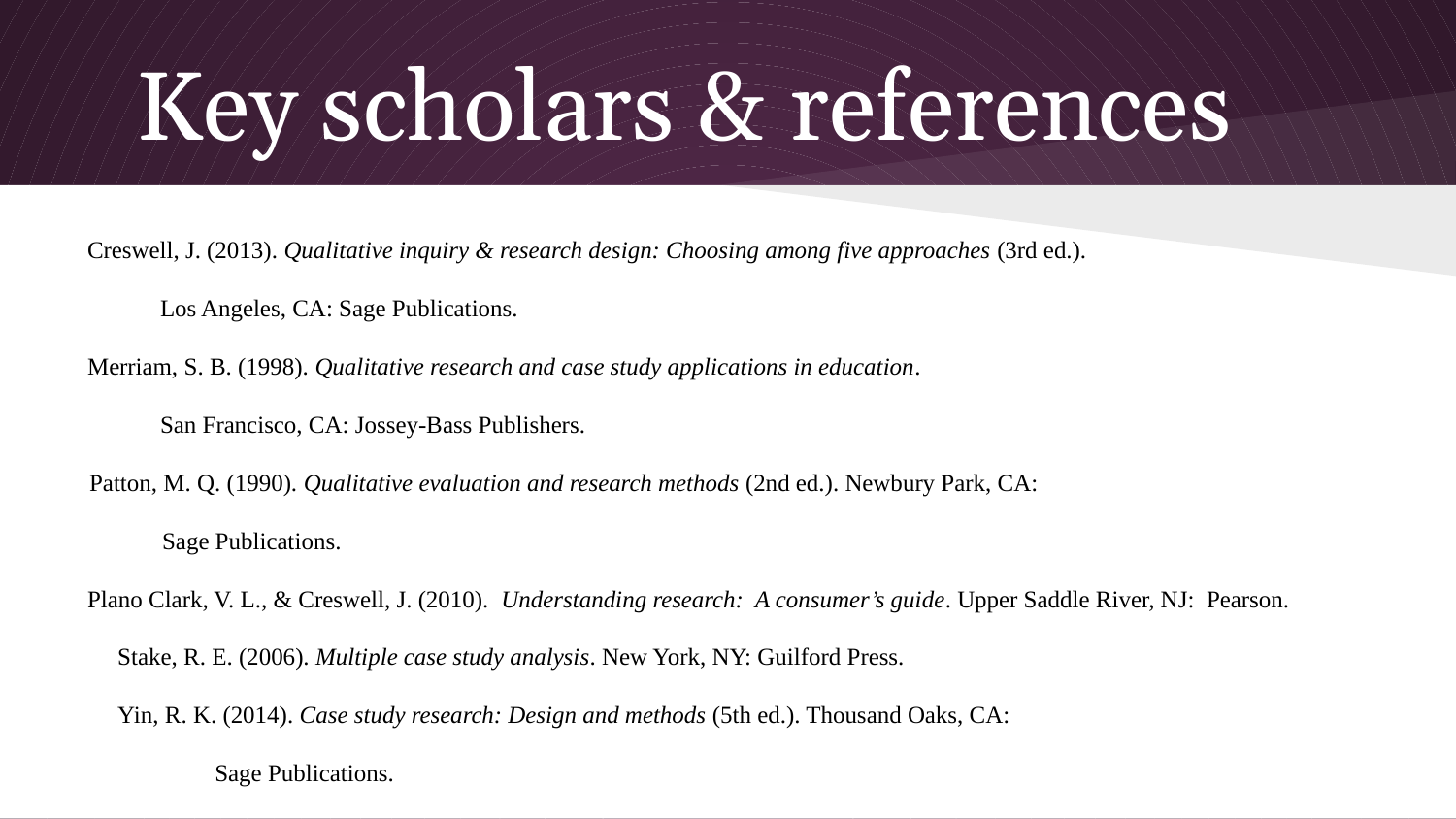

# Key scholars & references
Creswell, J. (2013). Qualitative inquiry & research design: Choosing among five approaches (3rd ed.).
Los Angeles, CA: Sage Publications.
Merriam, S. B. (1998). Qualitative research and case study applications in education.
San Francisco, CA: Jossey-Bass Publishers.
Patton, M. Q. (1990). Qualitative evaluation and research methods (2nd ed.). Newbury Park, CA:
Sage Publications.
Plano Clark, V. L., & Creswell, J. (2010).  Understanding research:  A consumer’s guide. Upper Saddle River, NJ:  Pearson.
Stake, R. E. (2006). Multiple case study analysis. New York, NY: Guilford Press.
Yin, R. K. (2014). Case study research: Design and methods (5th ed.). Thousand Oaks, CA:
Sage Publications.